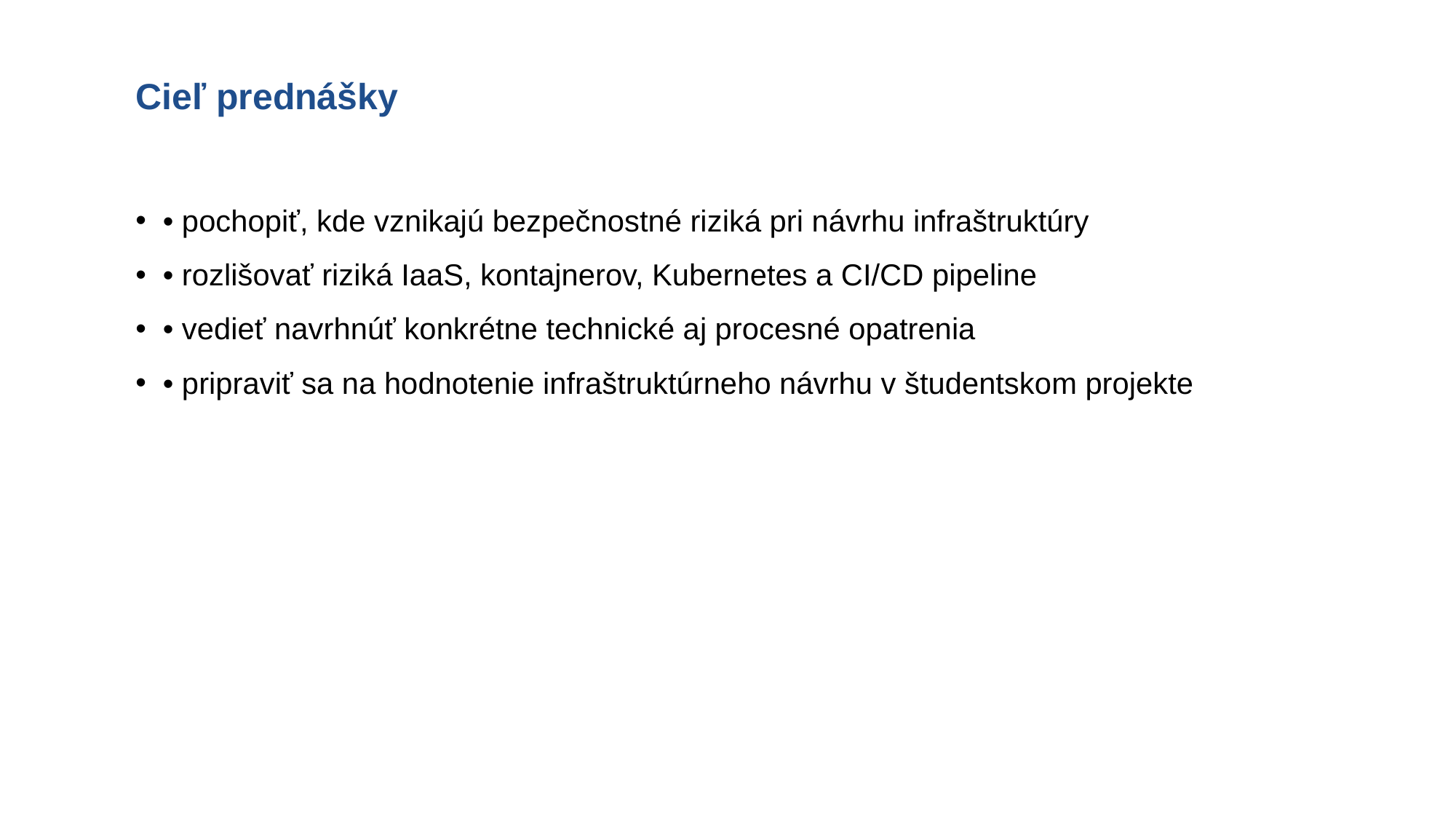

# Cieľ prednášky
• pochopiť, kde vznikajú bezpečnostné riziká pri návrhu infraštruktúry
• rozlišovať riziká IaaS, kontajnerov, Kubernetes a CI/CD pipeline
• vedieť navrhnúť konkrétne technické aj procesné opatrenia
• pripraviť sa na hodnotenie infraštruktúrneho návrhu v študentskom projekte